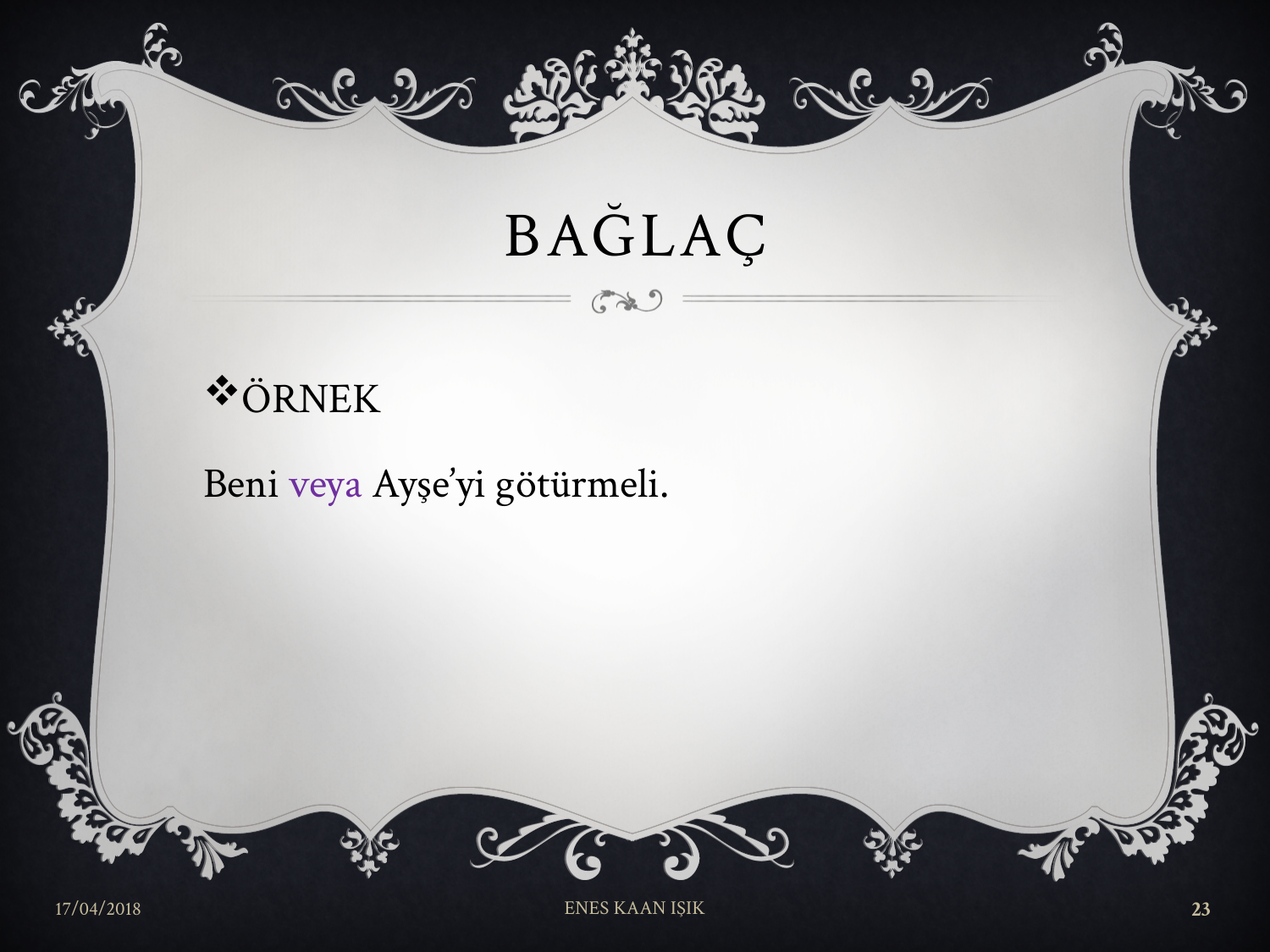

# BAĞLAÇ
ÖRNEK
Beni veya Ayşe’yi götürmeli.
17/04/2018
ENES KAAN IŞIK
23